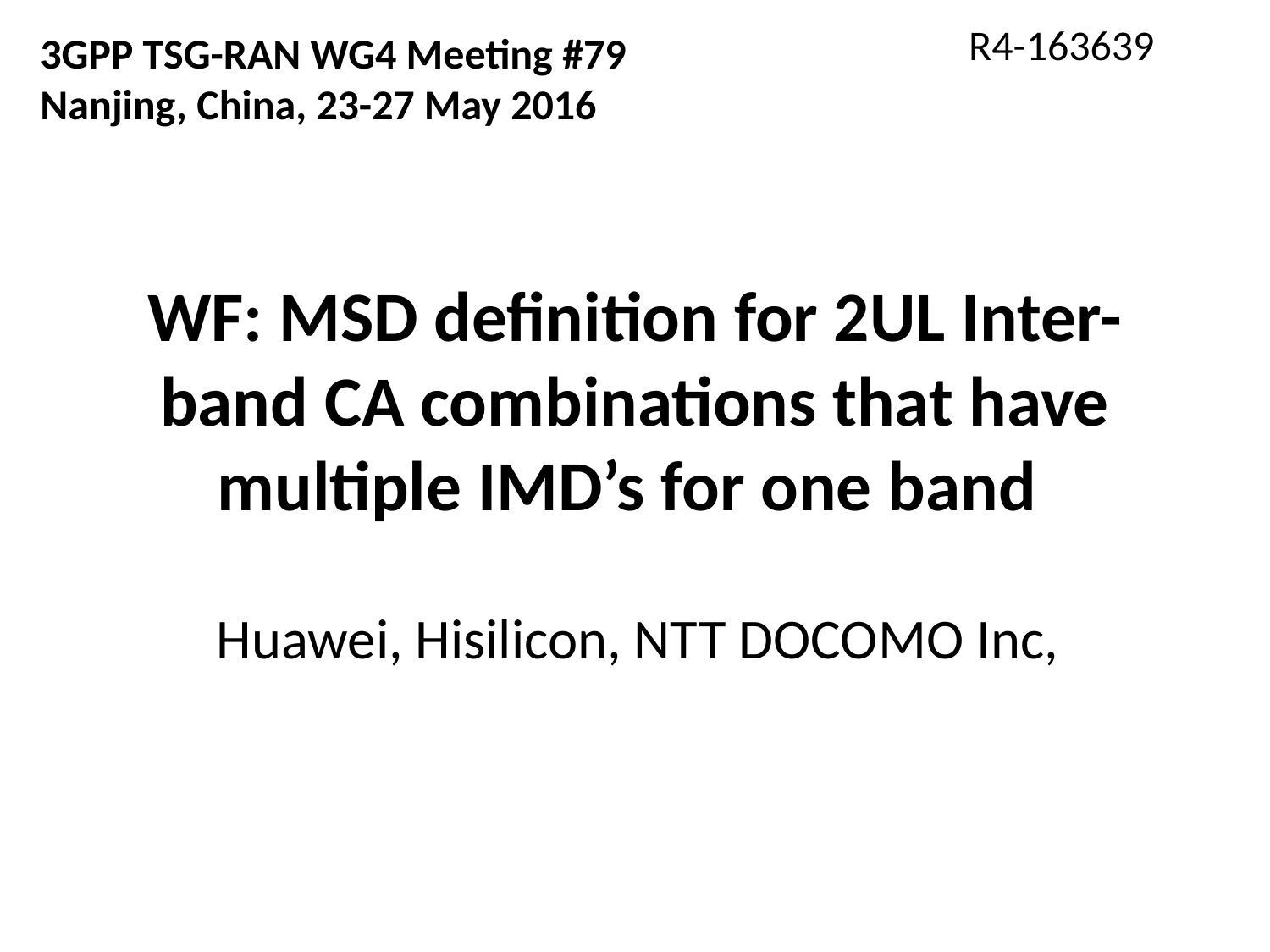

R4-163639
3GPP TSG-RAN WG4 Meeting #79
Nanjing, China, 23-27 May 2016
# WF: MSD definition for 2UL Inter-band CA combinations that have multiple IMD’s for one band
Huawei, Hisilicon, NTT DOCOMO Inc,